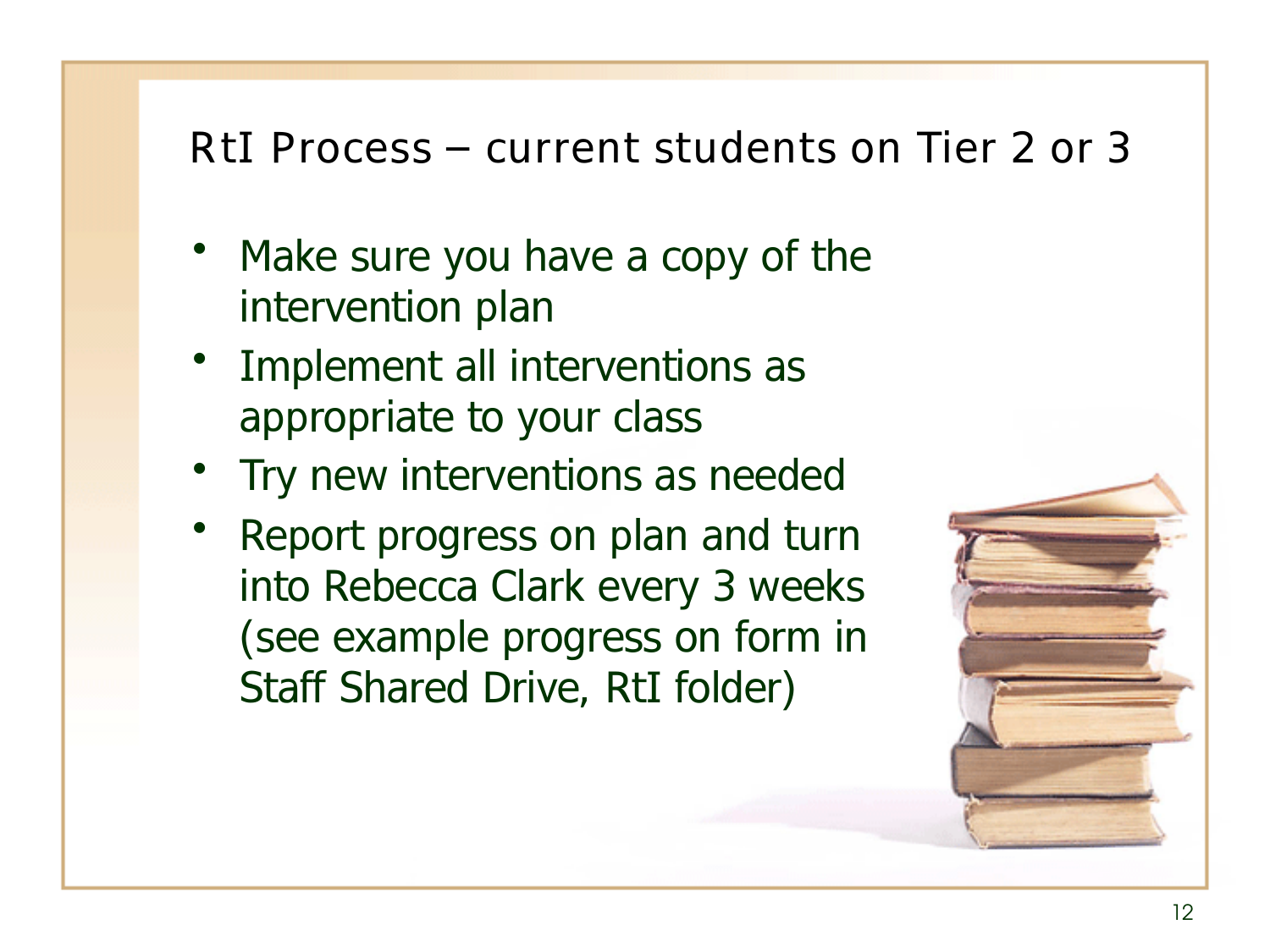

# RtI Process – current students on Tier 2 or 3
Make sure you have a copy of the intervention plan
Implement all interventions as appropriate to your class
Try new interventions as needed
Report progress on plan and turn into Rebecca Clark every 3 weeks (see example progress on form in Staff Shared Drive, RtI folder)
12